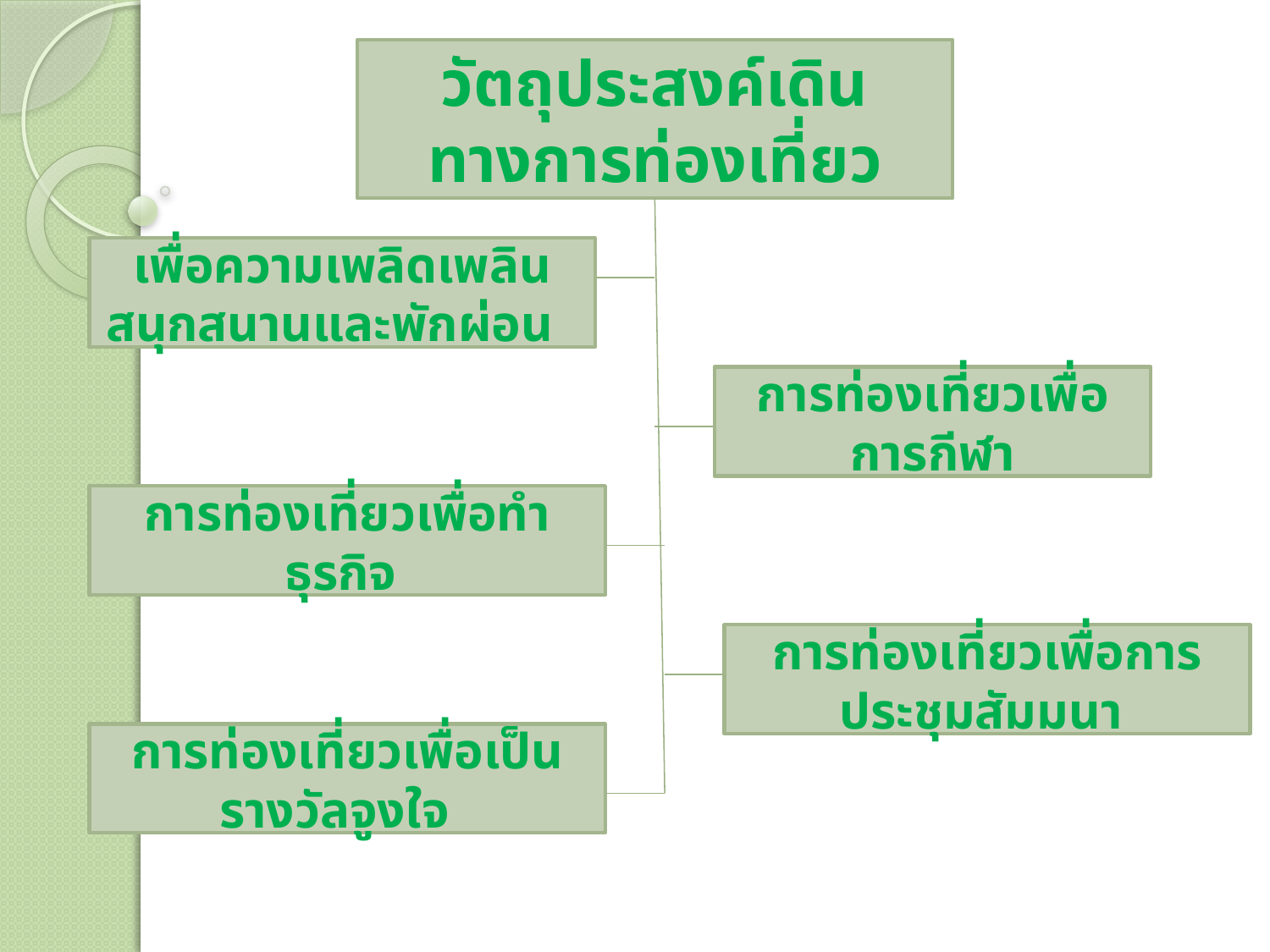

วัตถุประสงค์เดินทางการท่องเที่ยว
เพื่อความเพลิดเพลิน
สนุกสนานและพักผ่อน
การท่องเที่ยวเพื่อการกีฬา
การท่องเที่ยวเพื่อทำธุรกิจ
การท่องเที่ยวเพื่อการประชุมสัมมนา
การท่องเที่ยวเพื่อเป็น
รางวัลจูงใจ